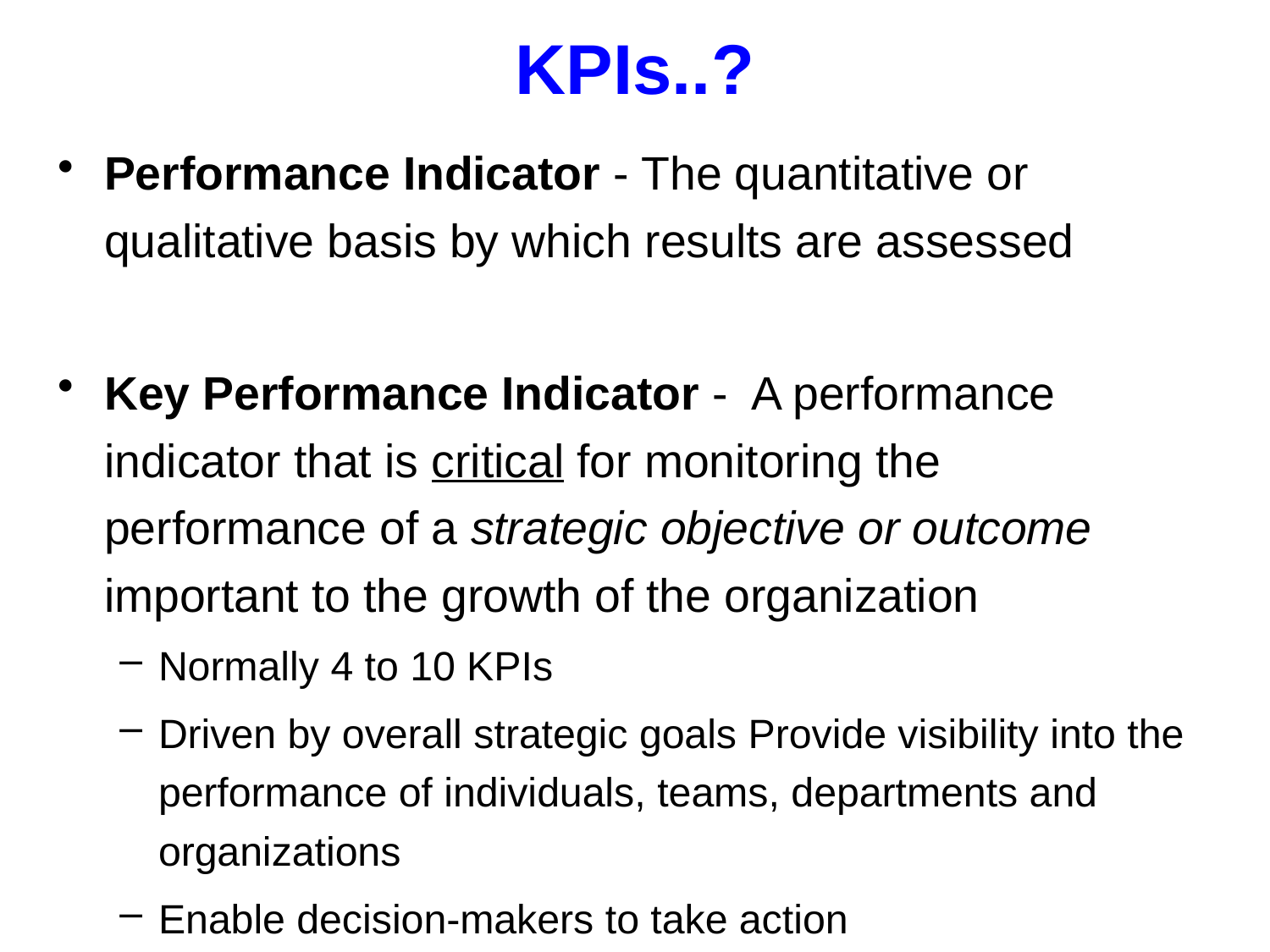

# KPIs..?
Performance Indicator - The quantitative or qualitative basis by which results are assessed

Key Performance Indicator -  A performance indicator that is critical for monitoring the performance of a strategic objective or outcome important to the growth of the organization
Normally 4 to 10 KPIs
Driven by overall strategic goals Provide visibility into the performance of individuals, teams, departments and organizations
Enable decision-makers to take action